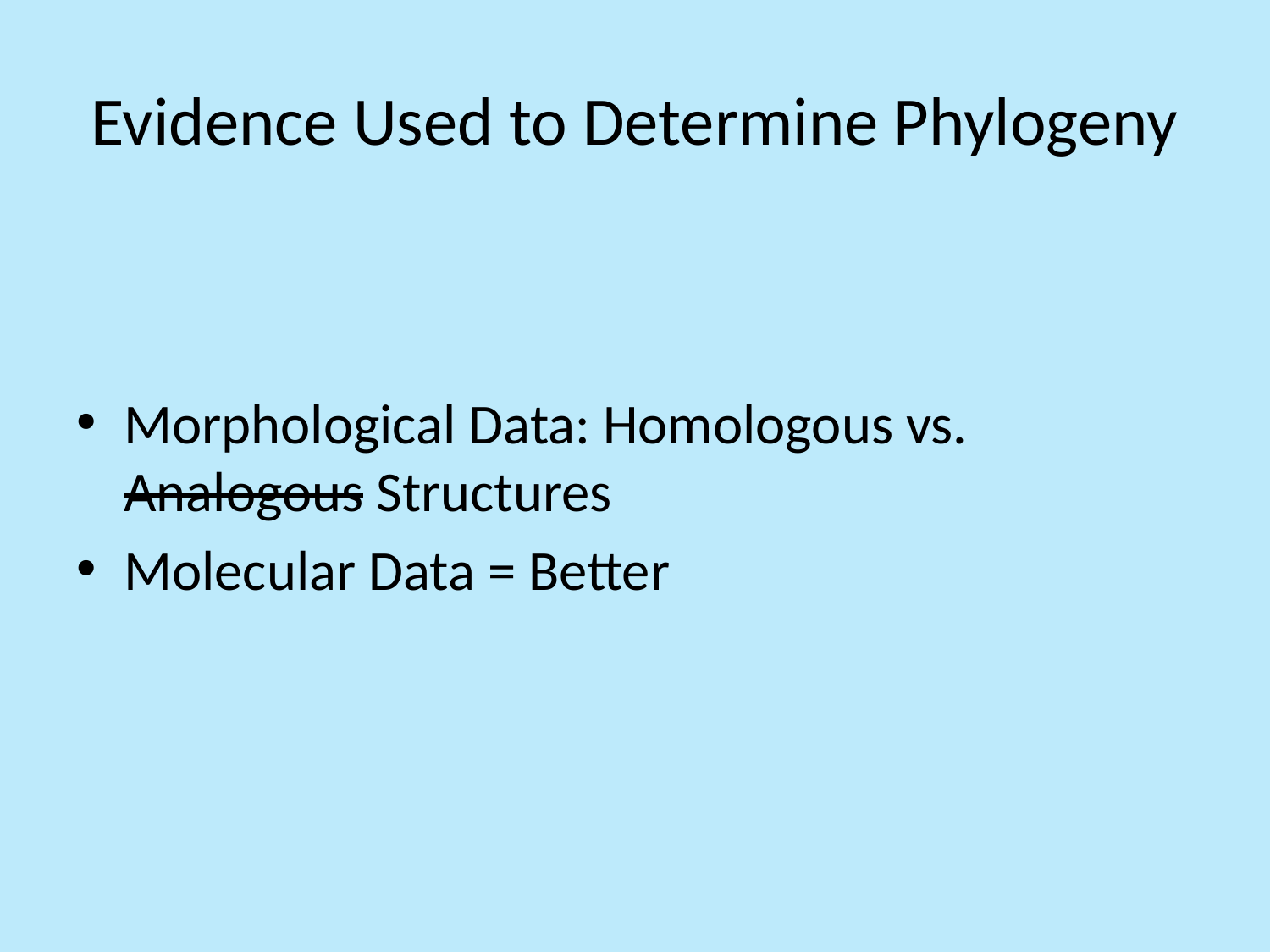

# Evidence Used to Determine Phylogeny
Morphological Data: Homologous vs. Analogous Structures
Molecular Data = Better